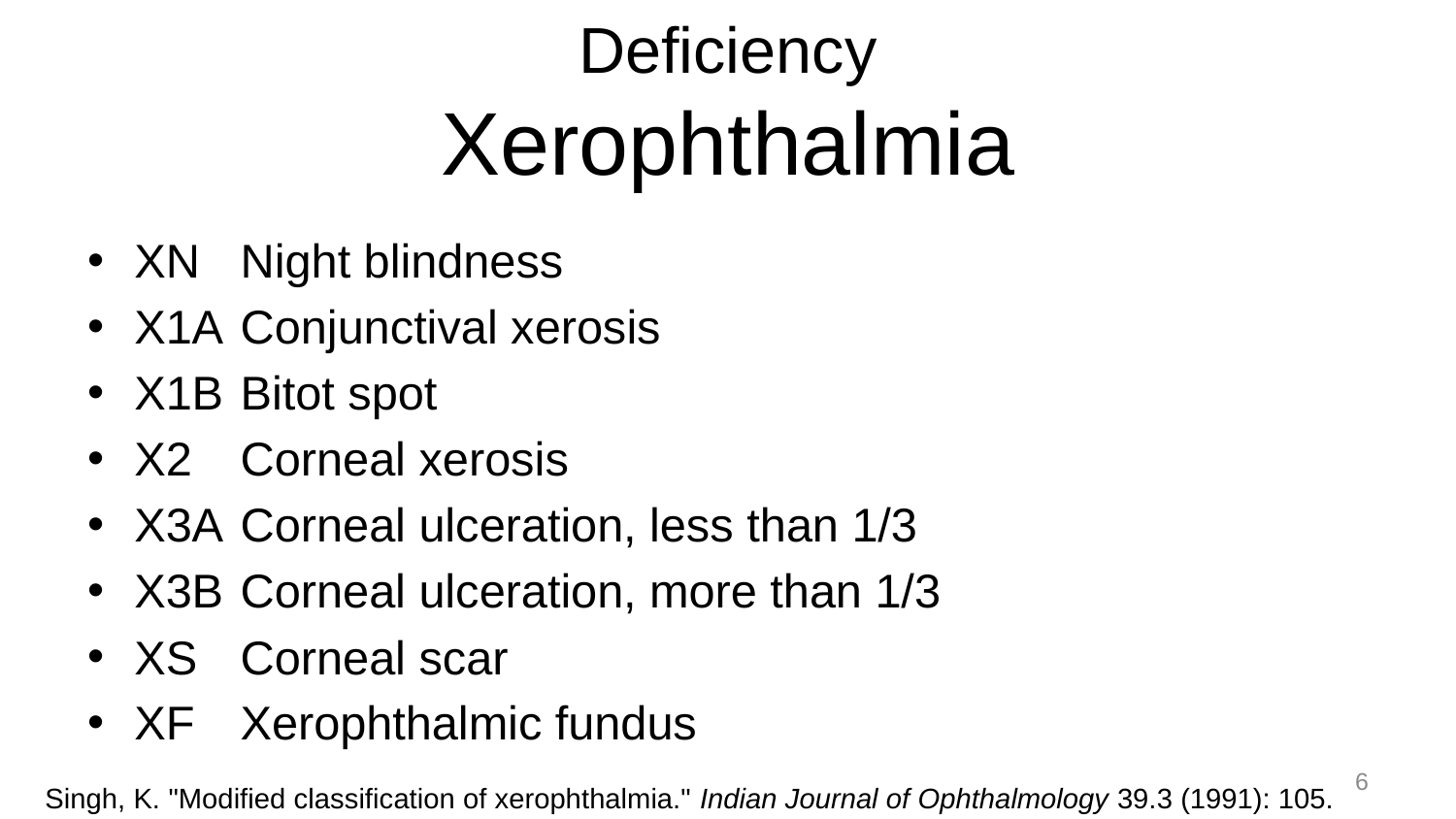

# Deficiency Xerophthalmia
XN			Night blindness
X1A		Conjunctival xerosis
X1B		Bitot spot
X2			Corneal xerosis
X3A		Corneal ulceration, less than 1/3
X3B		Corneal ulceration, more than 1/3
XS			Corneal scar
XF			Xerophthalmic fundus
6
Singh, K. "Modified classification of xerophthalmia." Indian Journal of Ophthalmology 39.3 (1991): 105.